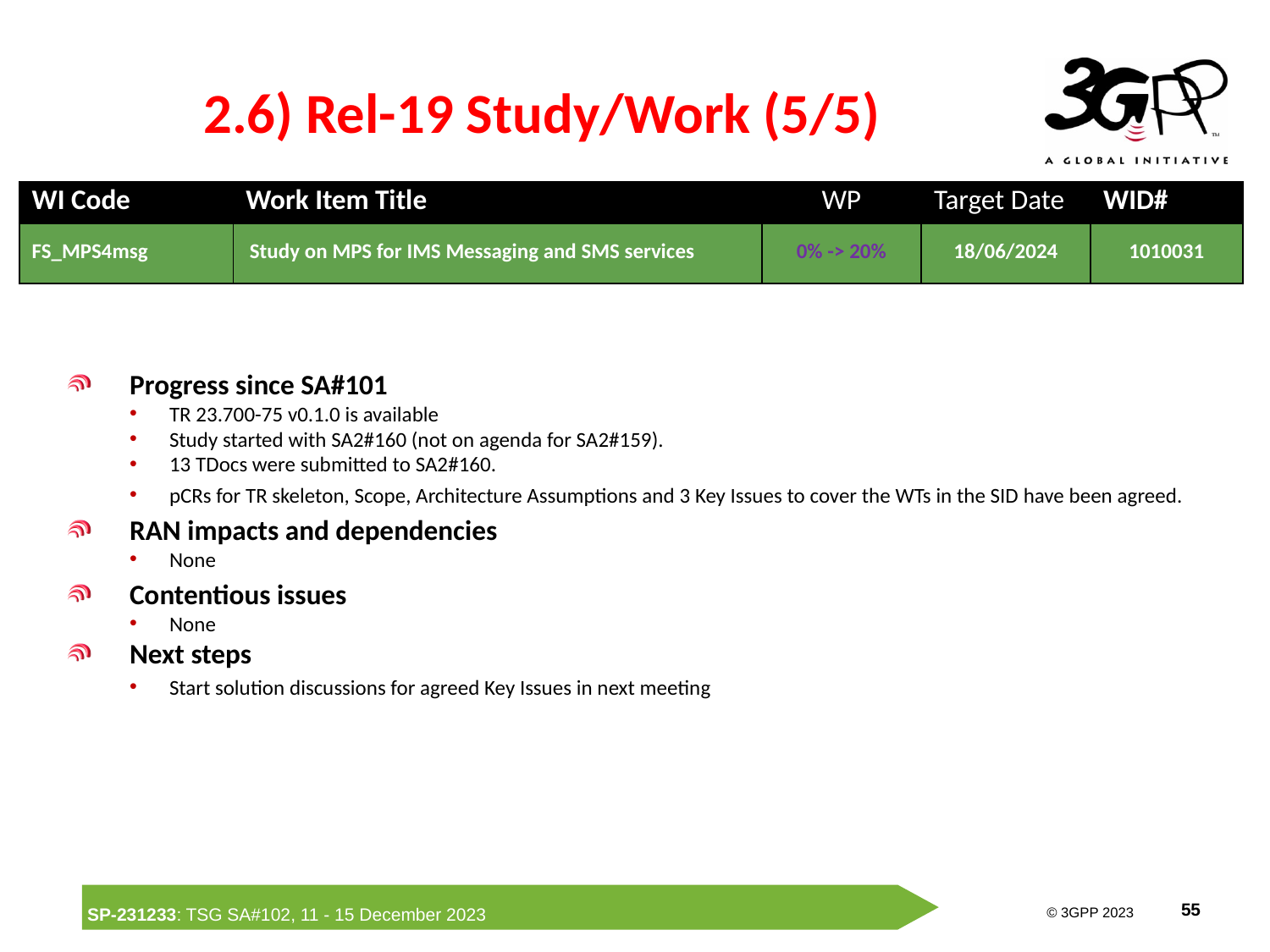

# 2.6) Rel-19 Study/Work (5/5)
| WI Code | Work Item Title | WP | Target Date | WID# |
| --- | --- | --- | --- | --- |
| FS\_MPS4msg | Study on MPS for IMS Messaging and SMS services | 0% -> 20% | 18/06/2024 | 1010031 |
Progress since SA#101
TR 23.700-75 v0.1.0 is available
Study started with SA2#160 (not on agenda for SA2#159).
13 TDocs were submitted to SA2#160.
pCRs for TR skeleton, Scope, Architecture Assumptions and 3 Key Issues to cover the WTs in the SID have been agreed.
RAN impacts and dependencies
None
Contentious issues
None
Next steps
Start solution discussions for agreed Key Issues in next meeting